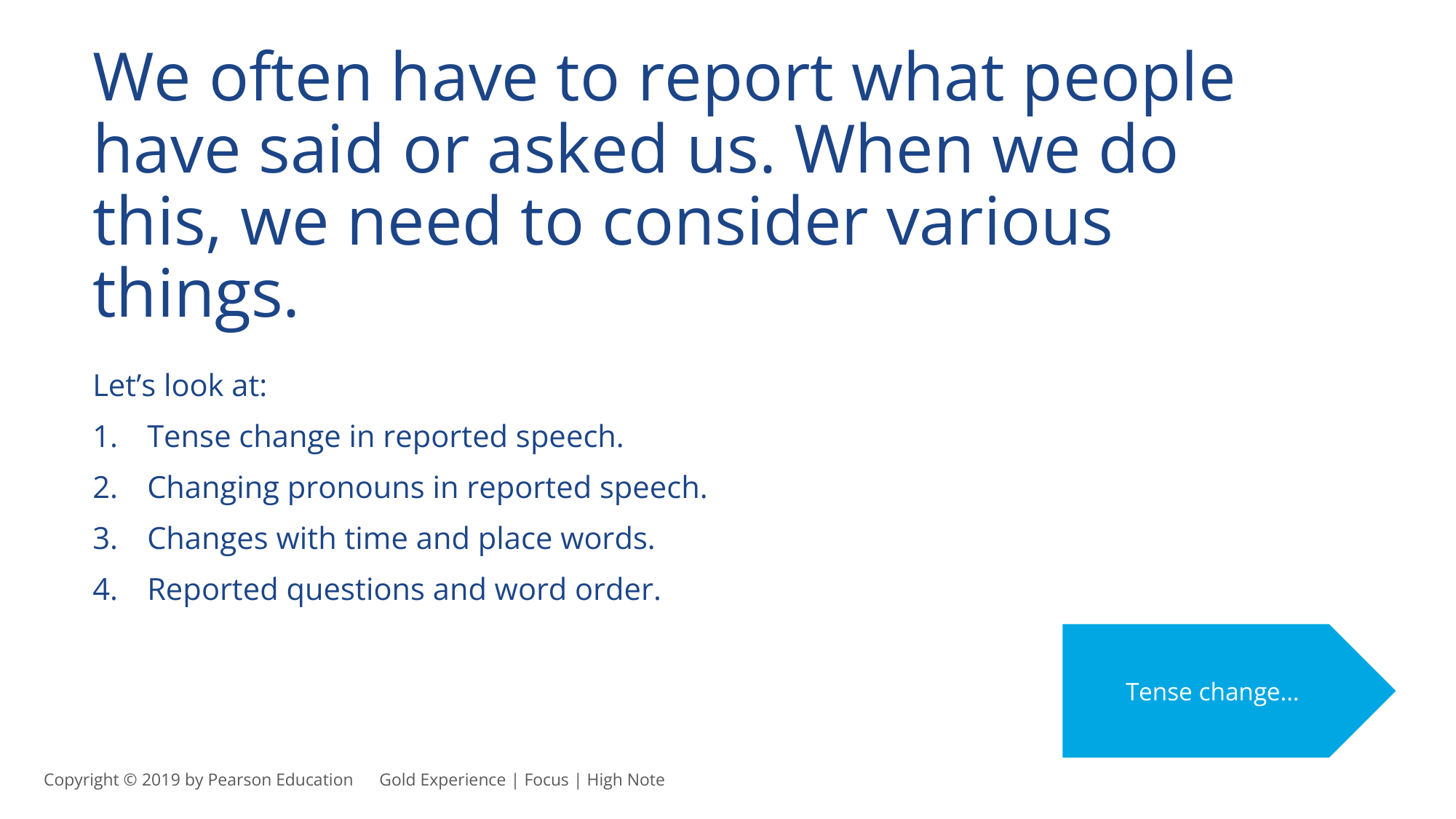

We often have to report what people have said or asked us. When we do this, we need to consider various things.
Let’s look at:
Tense change in reported speech.
Changing pronouns in reported speech.
Changes with time and place words.
Reported questions and word order.
Tense change…
Copyright © 2019 by Pearson Education      Gold Experience | Focus | High Note